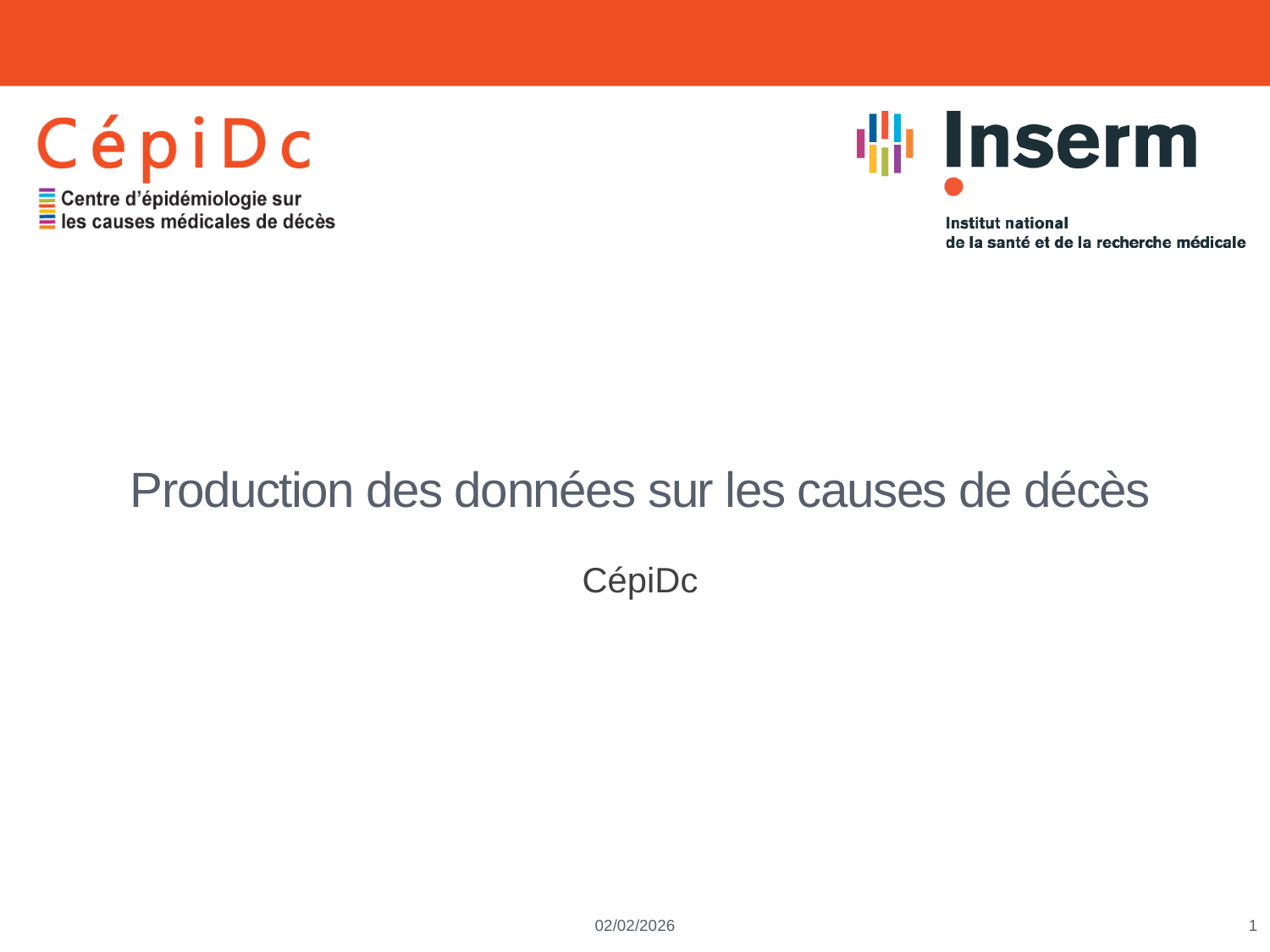

# Production des données sur les causes de décès
CépiDc